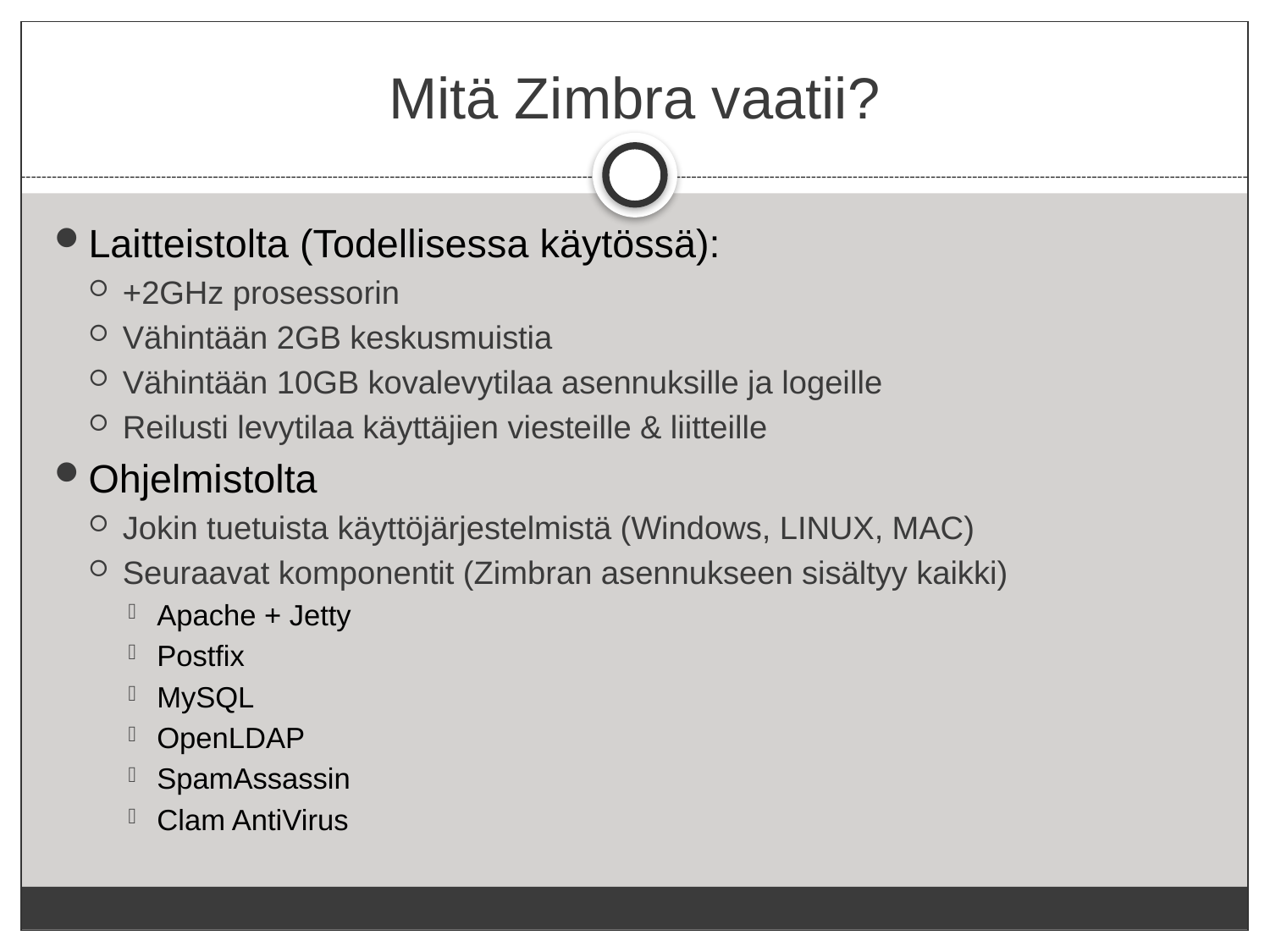

# Mitä Zimbra vaatii?
Laitteistolta (Todellisessa käytössä):
+2GHz prosessorin
Vähintään 2GB keskusmuistia
Vähintään 10GB kovalevytilaa asennuksille ja logeille
Reilusti levytilaa käyttäjien viesteille & liitteille
Ohjelmistolta
Jokin tuetuista käyttöjärjestelmistä (Windows, LINUX, MAC)
Seuraavat komponentit (Zimbran asennukseen sisältyy kaikki)
Apache + Jetty
Postfix
MySQL
OpenLDAP
SpamAssassin
Clam AntiVirus